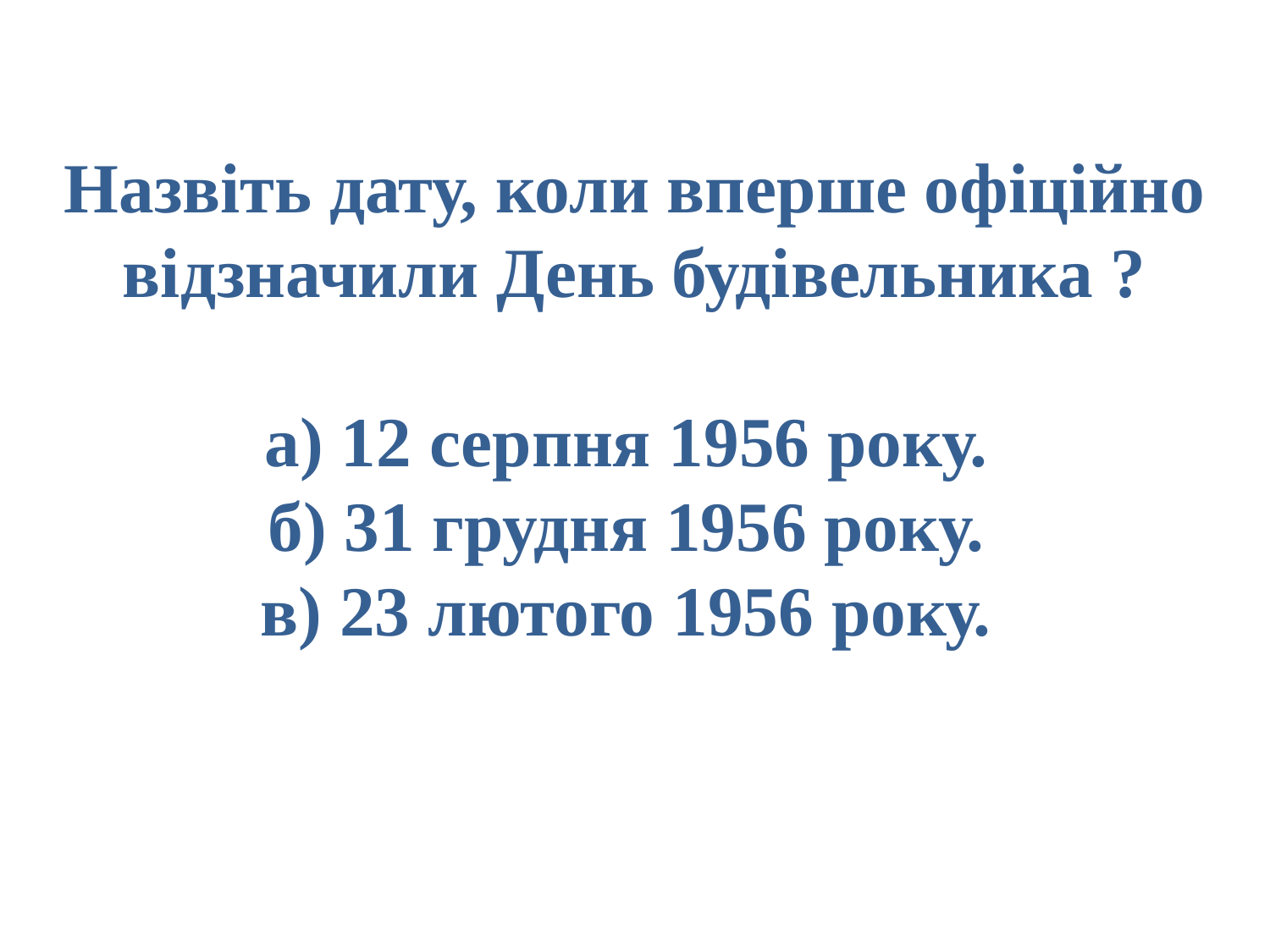

# Назвіть дату, коли вперше офіційно відзначили День будівельника ? а) 12 серпня 1956 року. б) 31 грудня 1956 року. в) 23 лютого 1956 року.